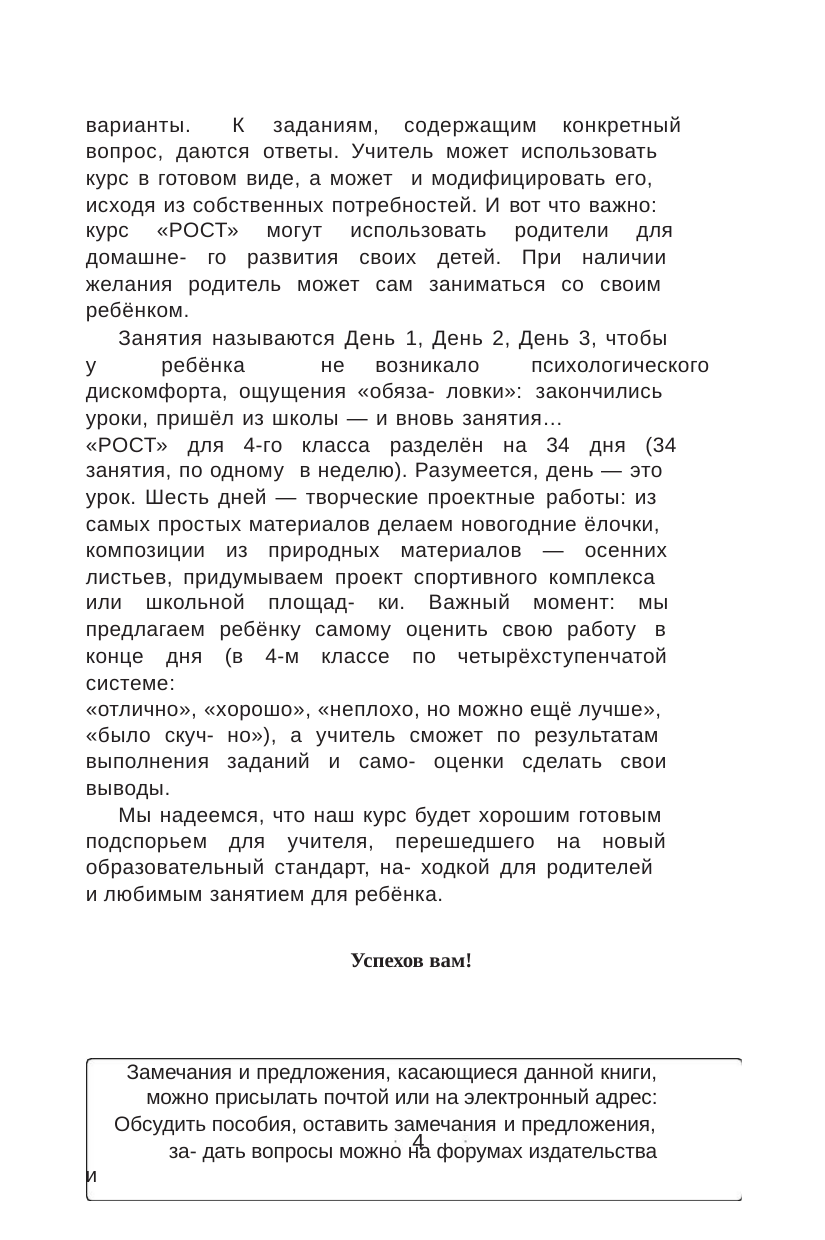

варианты.
К
заданиям, содержащим конкретный
ПРОГРАММА ВНЕУРОЧНОЙ
ДЕЯТЕЛЬНОСТИ (ФГОС)
УЧАЩИХСЯ 4-го КЛАССА
НАЧАЛЬНОЙ ШКОЛЫ
вопрос, даются ответы. Учитель может использовать
курс в готовом виде, а может и модифицировать его,
исходя из собственных потребностей. И вот что важно:
курс «РОСТ» могут использовать родители для
домашне- го развития своих детей. При наличии
желания родитель может сам заниматься со своим
ребёнком.

Занятия называются День 1, День 2, День 3, чтобы
у
ребёнка
не возникало
психологического
дискомфорта, ощущения «обяза- ловки»: закончились
уроки, пришёл из школы — и вновь занятия…
«РОСТ» для 4-го класса разделён на 34 дня (34
занятия, по одному в неделю). Разумеется, день — это
урок. Шесть дней — творческие проектные работы: из
самых простых материалов делаем новогодние ёлочки,
композиции из природных материалов — осенних
листьев, придумываем проект спортивного комплекса
или школьной площад- ки. Важный момент: мы
предлагаем ребёнку самому оценить свою работу в
конце дня (в 4-м классе по четырёхступенчатой
системе:
«отлично», «хорошо», «неплохо, но можно ещё лучше»,
«было скуч- но»), а учитель сможет по результатам
выполнения заданий и само- оценки сделать свои
выводы.
Мы надеемся, что наш курс будет хорошим готовым
подспорьем для учителя, перешедшего на новый
образовательный стандарт, на- ходкой для родителей
и любимым занятием для ребёнка.
1. Титульный лист
Утверждена (где, когда и кем)

Название
Возраст детей

9–10 лет

Срок реализации 201… — 201… учебный год
Автор программы
Программа составлена на основе программы
«РОСТ:_развитие,

_общение, самооценка, творчество. 4-й класс»

Город
Год разработки

2. Пояснительная записка
Внеурочная деятельность является неотъемлемой
частью учебно- воспитательного процесса и одной из
форм организации свободного времени учащихся.
Актуальность настоящей программы состоит в том,
что она со- здаёт условия для социальной адаптации
Успехов вам!
при
самореализации личности ребёнка.
Направленность программы
обучении
в
начальной школе,
творческой
—
научно-

Замечания и предложения, касающиеся данной книги,
можно присылать почтой или на электронный адрес:
Обсудить пособия, оставить замечания и предложения,
познавательная и худо- жественно-эстетическая.
Основные
виды
деятельности
—
игровая
и
4
5
за- дать вопросы можно на форумах издательства

и